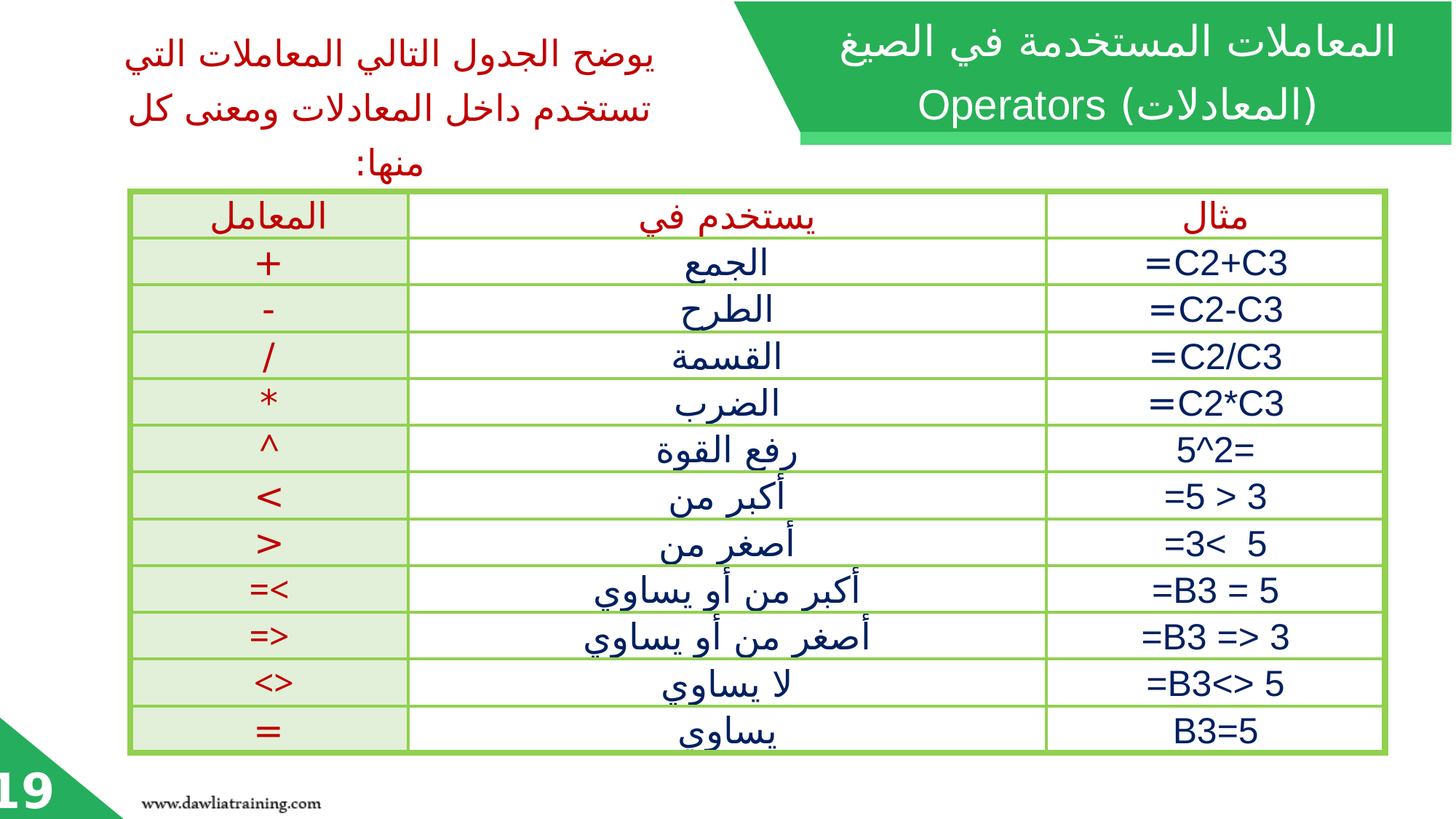

المعاملات المستخدمة في الصيغ (المعادلات) Operators
يوضح الجدول التالي المعاملات التي تستخدم داخل المعادلات ومعنى كل منها:
| المعامل | يستخدم في | مثال |
| --- | --- | --- |
| + | الجمع | C2+C3= |
| - | الطرح | C2-C3= |
| / | القسمة | C2/C3= |
| \* | الضرب | C2\*C3= |
| ^ | رفع القوة | 5^2= |
| > | أكبر من | =5 > 3 |
| < | أصغر من | =3< 5 |
| >= | أكبر من أو يساوي | =B3 = 5 |
| <= | أصغر من أو يساوي | =B3 => 3 |
| <> | لا يساوي | =B3<> 5 |
| = | يساوي | B3=5 |
199